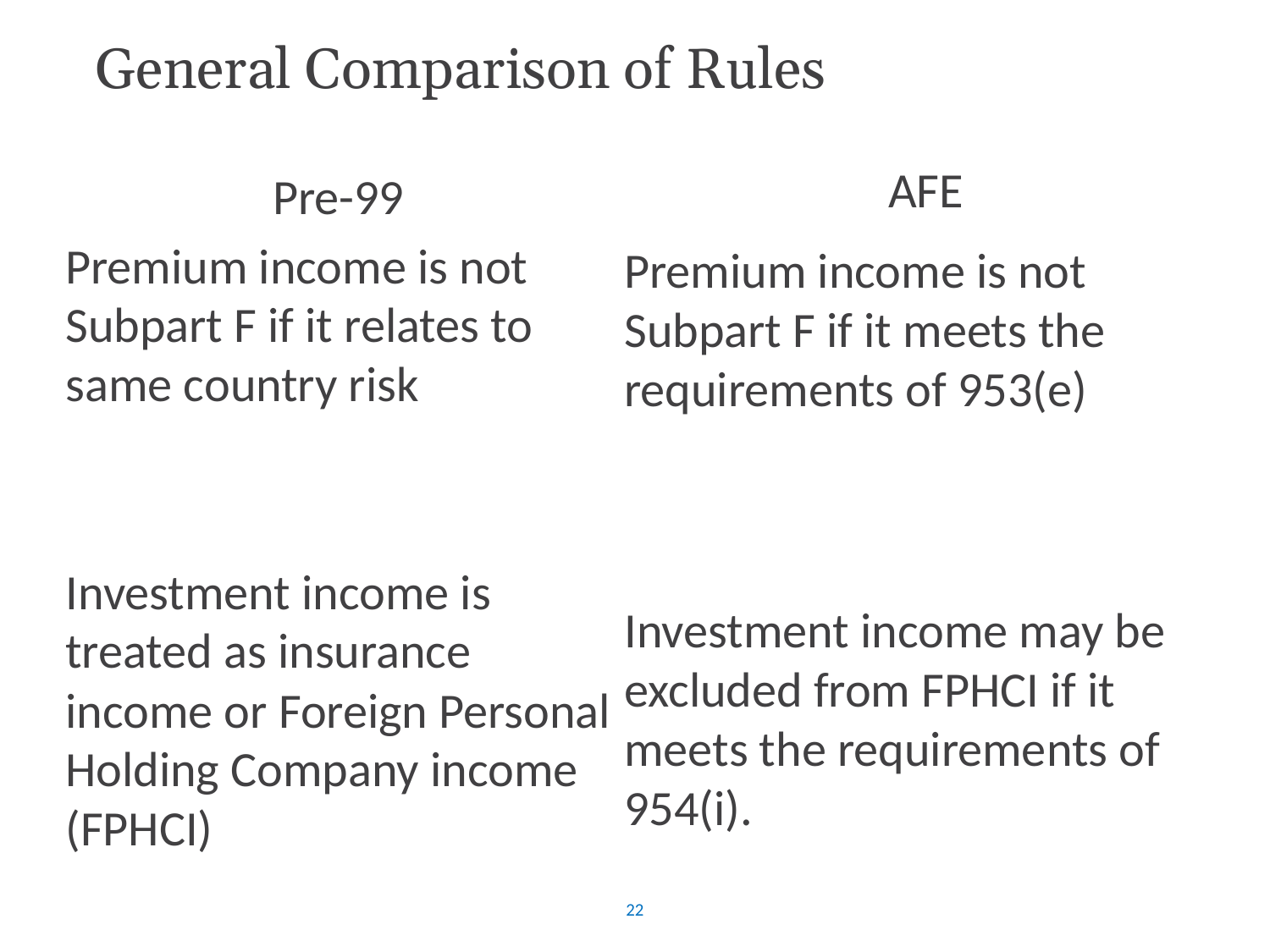

# General Comparison of Rules
Pre-99
Premium income is not Subpart F if it relates to same country risk

Investment income is treated as insurance income or Foreign Personal Holding Company income (FPHCI)

AFE
Premium income is not Subpart F if it meets the requirements of 953(e)

Investment income may be excluded from FPHCI if it meets the requirements of 954(i).
22